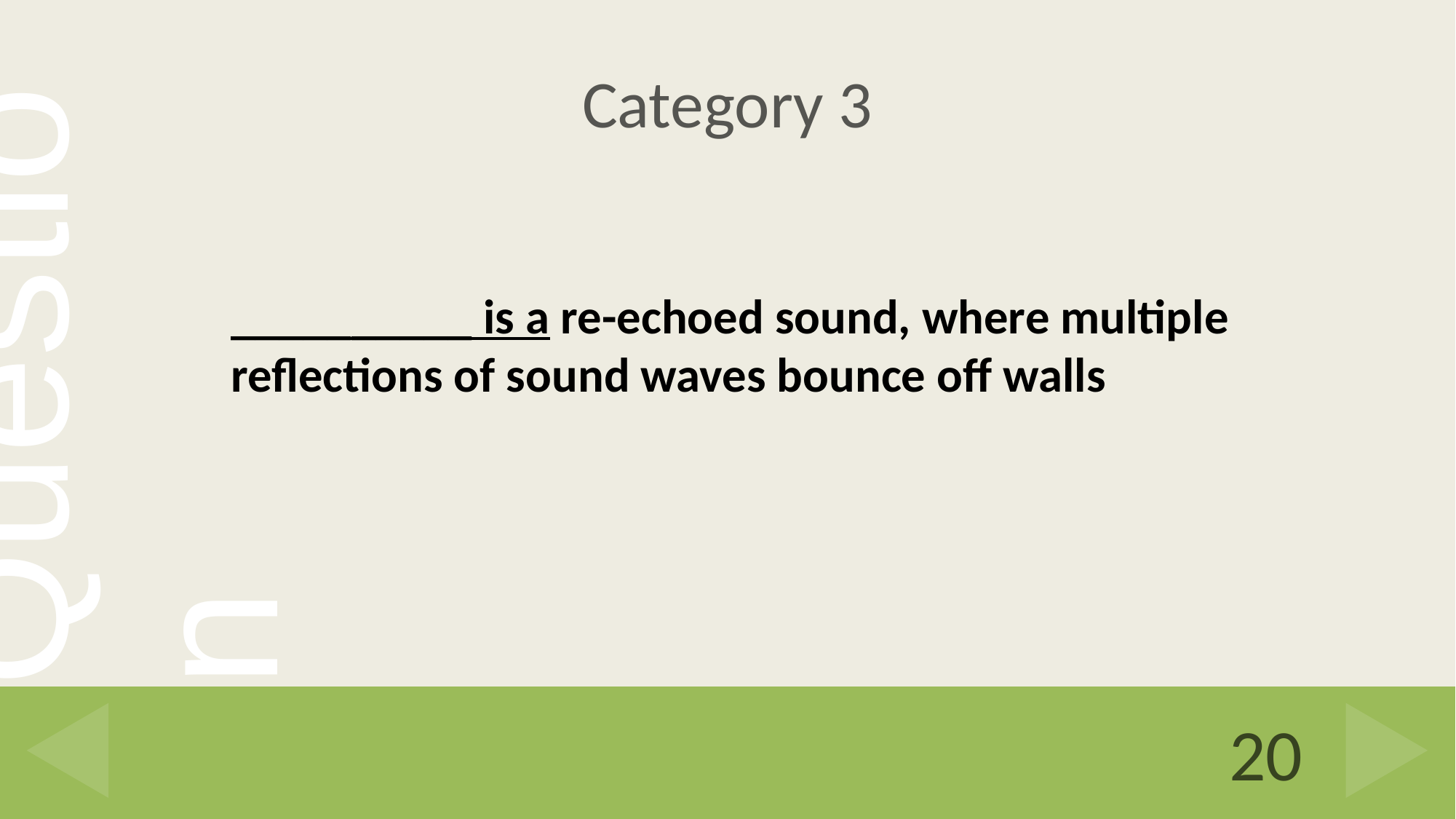

# Category 3
__________ is a re-echoed sound, where multiple reflections of sound waves bounce off walls
20